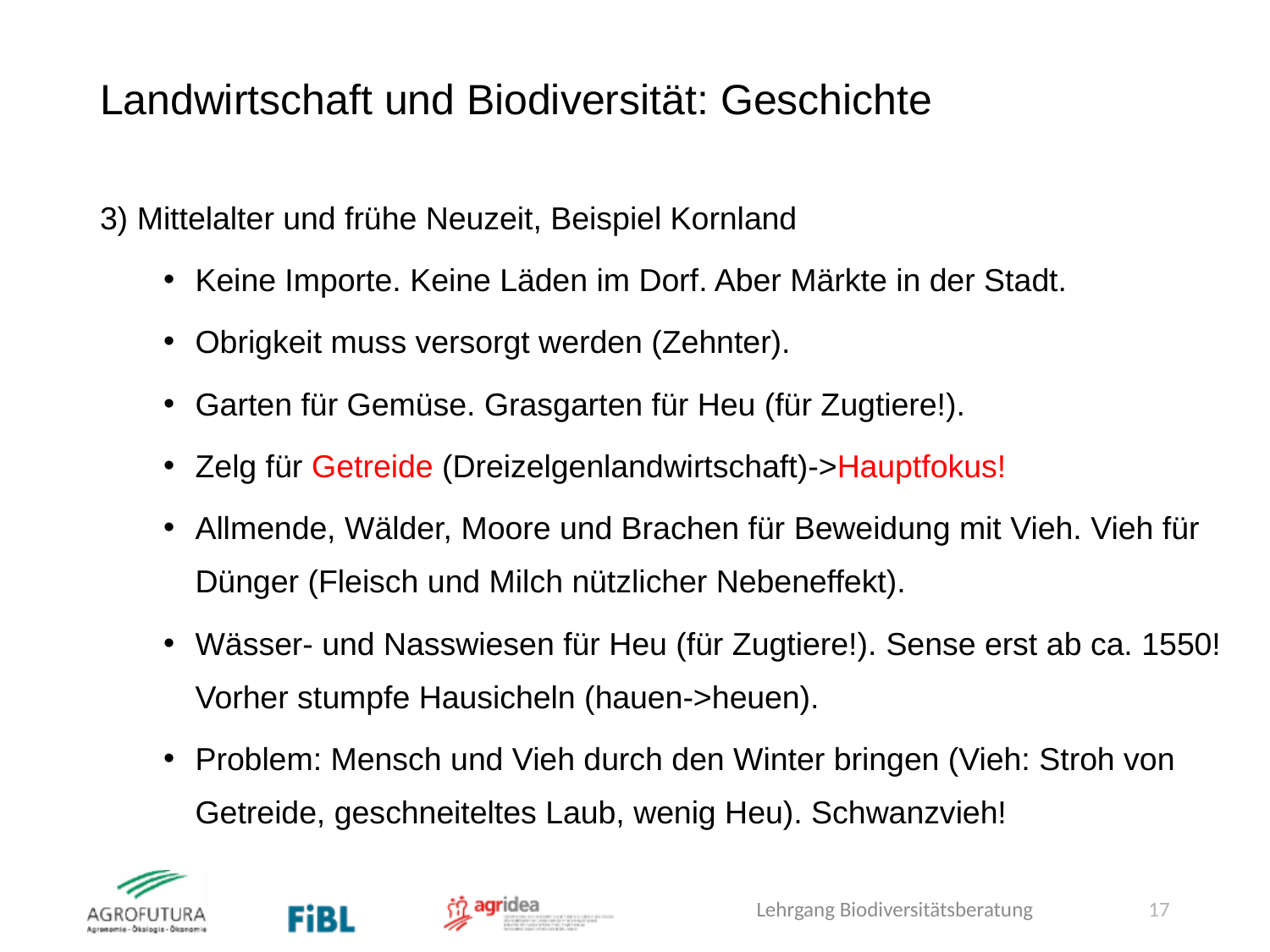

# Landwirtschaft und Biodiversität: Geschichte
3) Mittelalter und frühe Neuzeit, Beispiel Kornland
Keine Importe. Keine Läden im Dorf. Aber Märkte in der Stadt.
Obrigkeit muss versorgt werden (Zehnter).
Garten für Gemüse. Grasgarten für Heu (für Zugtiere!).
Zelg für Getreide (Dreizelgenlandwirtschaft)->Hauptfokus!
Allmende, Wälder, Moore und Brachen für Beweidung mit Vieh. Vieh für Dünger (Fleisch und Milch nützlicher Nebeneffekt).
Wässer- und Nasswiesen für Heu (für Zugtiere!). Sense erst ab ca. 1550! Vorher stumpfe Hausicheln (hauen->heuen).
Problem: Mensch und Vieh durch den Winter bringen (Vieh: Stroh von Getreide, geschneiteltes Laub, wenig Heu). Schwanzvieh!
Lehrgang Biodiversitätsberatung
17